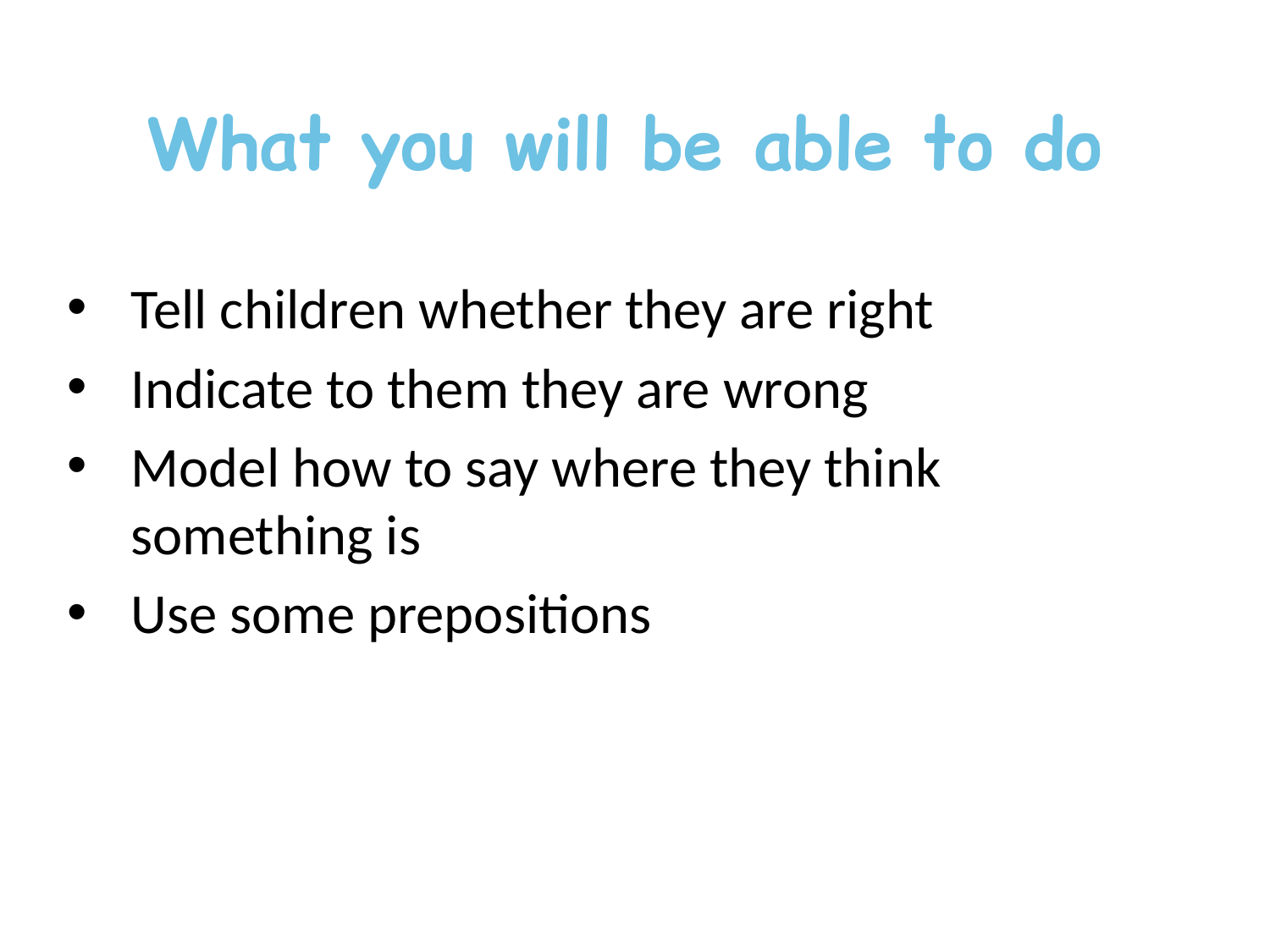

# What you will be able to do
Tell children whether they are right
Indicate to them they are wrong
Model how to say where they think something is
Use some prepositions